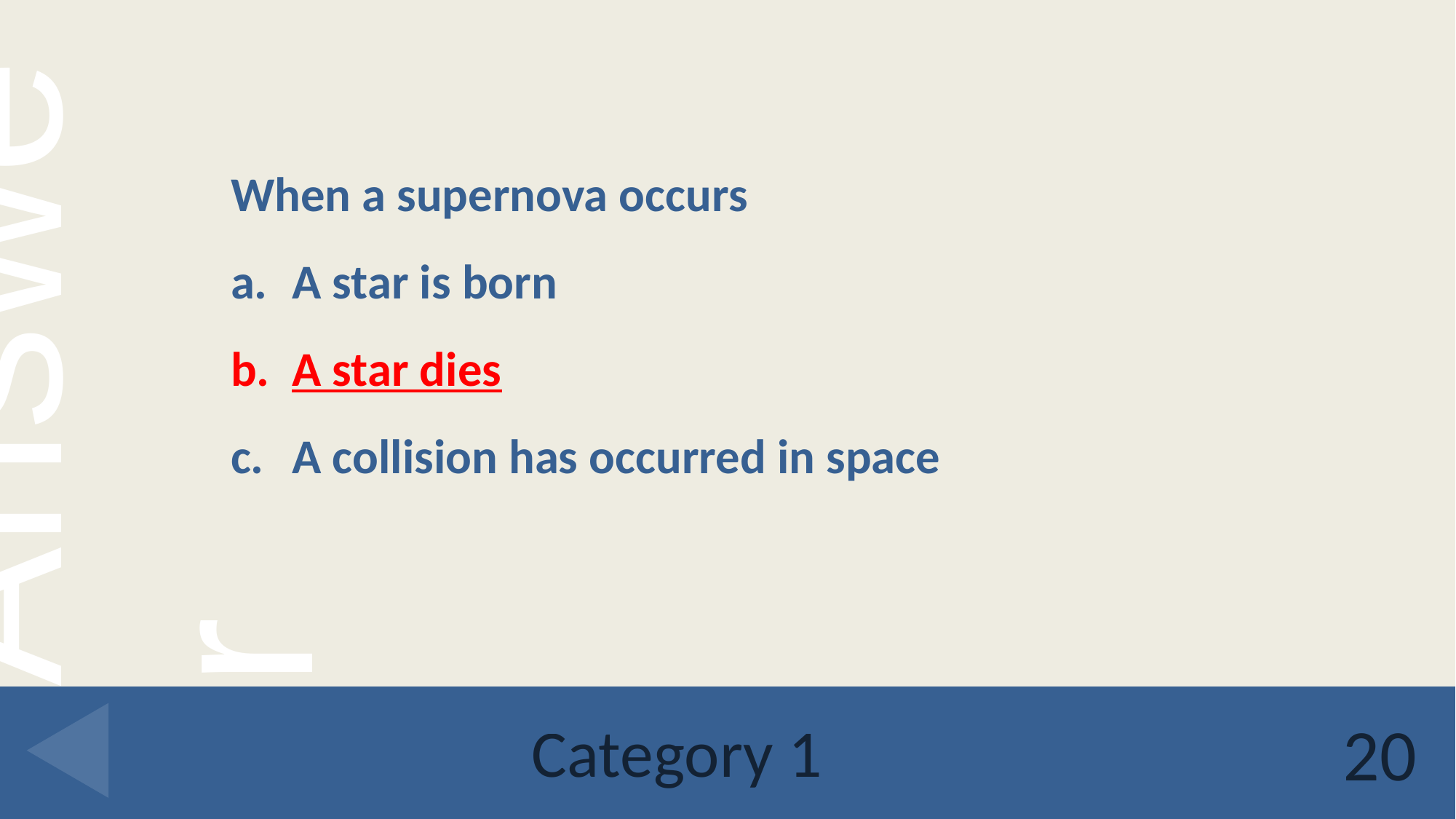

When a supernova occurs
A star is born
A star dies
A collision has occurred in space

# Category 1
20